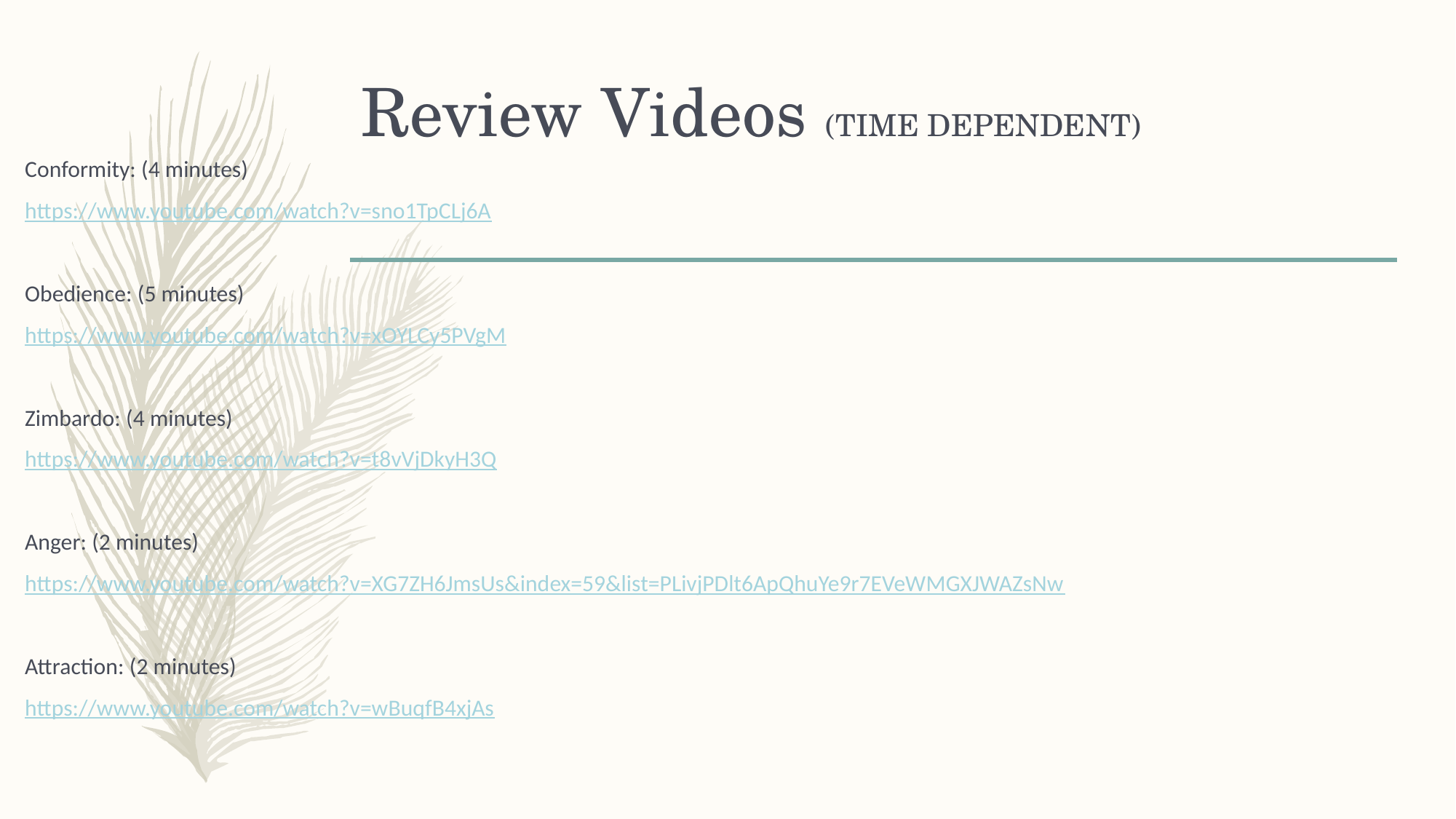

# Review Videos (TIME DEPENDENT)
Conformity: (4 minutes)
https://www.youtube.com/watch?v=sno1TpCLj6A

Obedience: (5 minutes)
https://www.youtube.com/watch?v=xOYLCy5PVgM

Zimbardo: (4 minutes)
https://www.youtube.com/watch?v=t8vVjDkyH3Q

Anger: (2 minutes)
https://www.youtube.com/watch?v=XG7ZH6JmsUs&index=59&list=PLivjPDlt6ApQhuYe9r7EVeWMGXJWAZsNw

Attraction: (2 minutes)
https://www.youtube.com/watch?v=wBuqfB4xjAs